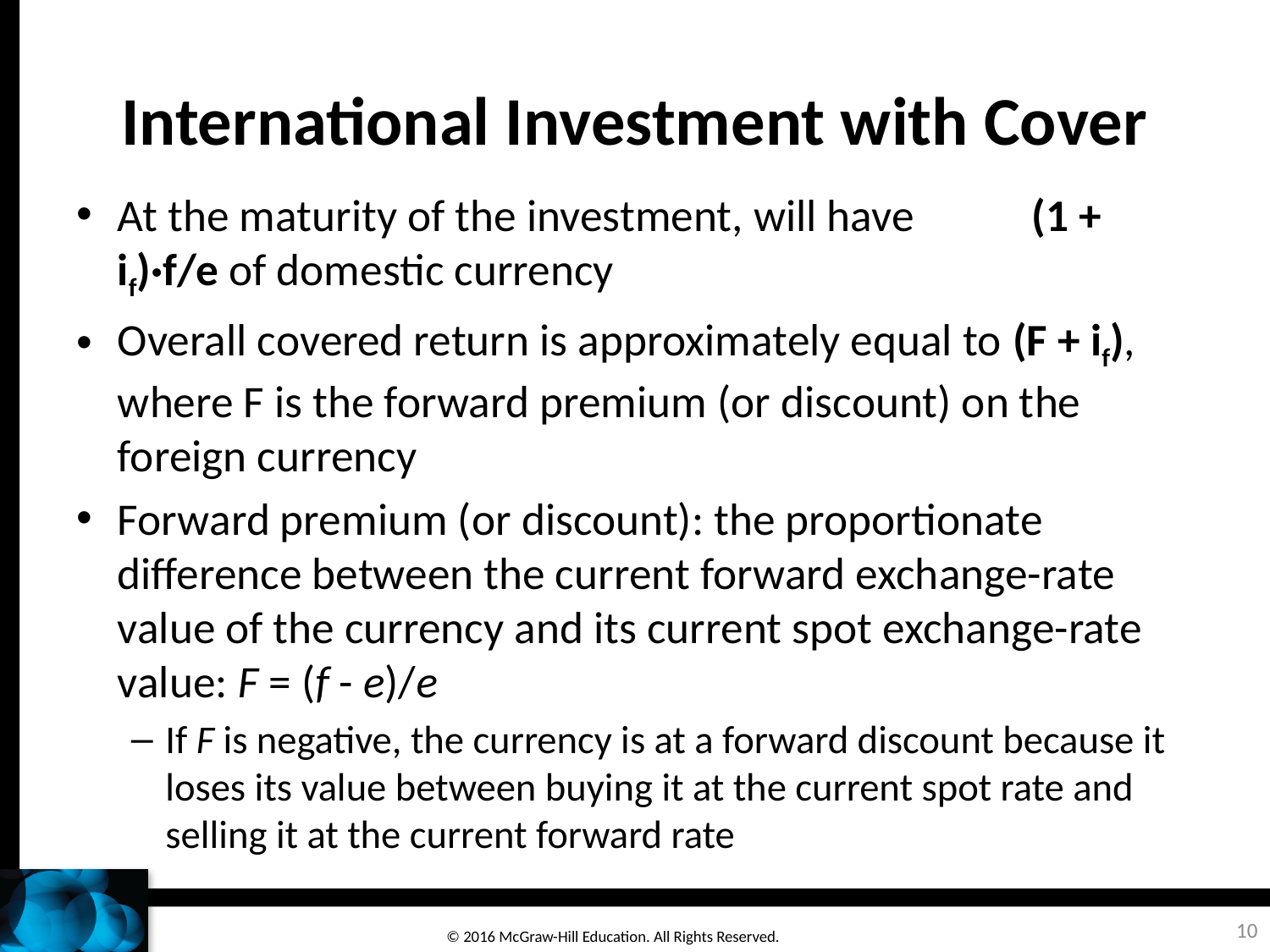

# International Investment with Cover
At the maturity of the investment, will have 		(1 + if)·f/e of domestic currency
Overall covered return is approximately equal to (F + if), where F is the forward premium (or discount) on the foreign currency
Forward premium (or discount): the proportionate difference between the current forward exchange-rate value of the currency and its current spot exchange-rate value: F = (f - e)/e
If F is negative, the currency is at a forward discount because it loses its value between buying it at the current spot rate and selling it at the current forward rate

10
© 2016 McGraw-Hill Education. All Rights Reserved.